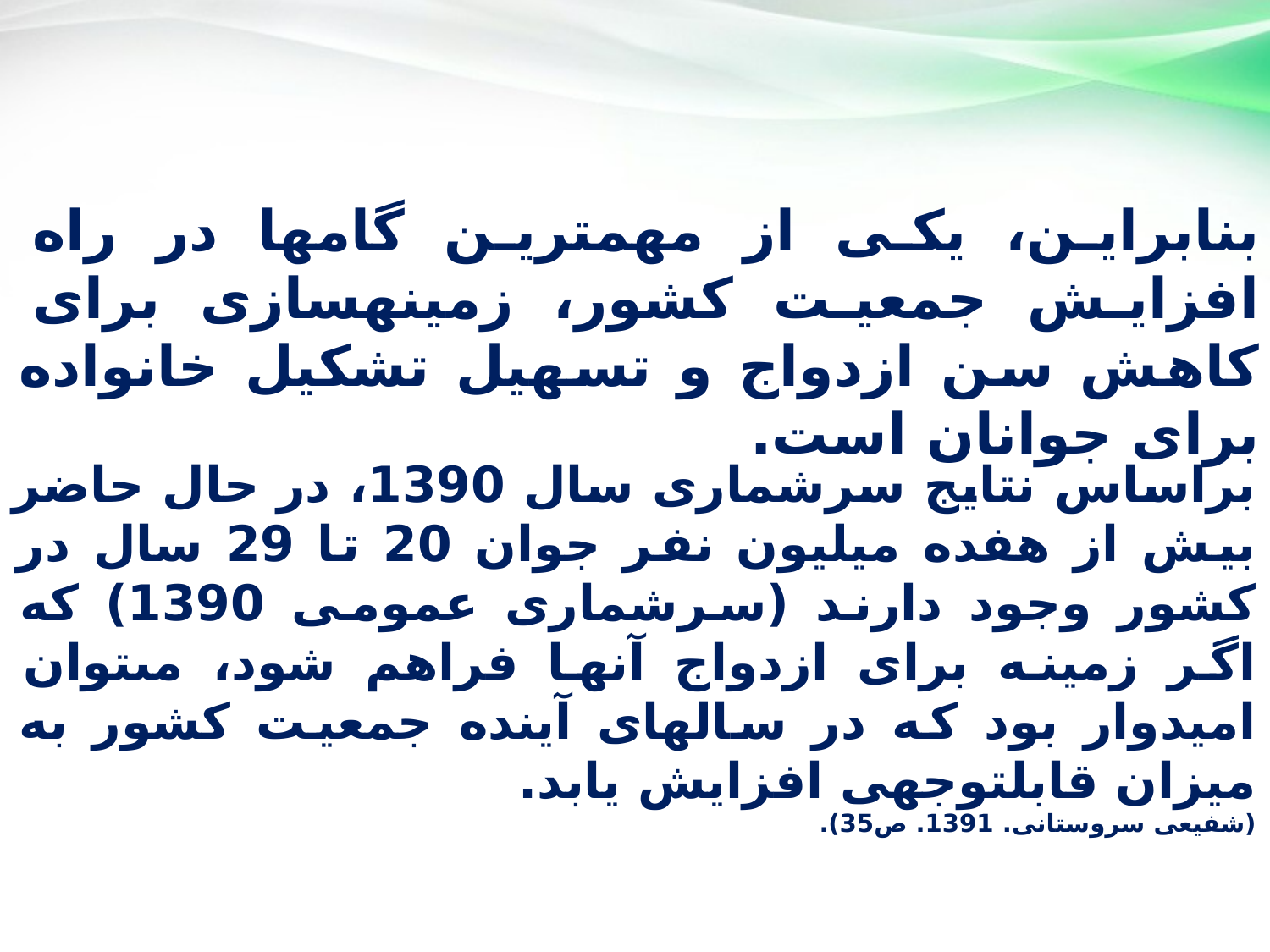

بنابراين، يكى از مهم‏ترين گام‏ها در راه افزايش جمعيت کشور، زمينه‏سازى براى كاهش سن ازدواج و تسهیل تشكيل خانواده براى جوانان است.
براساس نتايج سرشمارى سال 1390، در حال حاضر بيش از هفده ميليون نفر جوان 20 تا 29 سال در كشور وجود دارند (سرشمارى عمومی 1390) كه اگر زمینه براى ازدواج آنها فراهم شود، مى‏توان امیدوار بود كه در سال‏هاى آينده جمعيت كشور به میزان قابل‏توجهى افزايش یابد.
(شفيعى سروستانى. 1391. ص35).